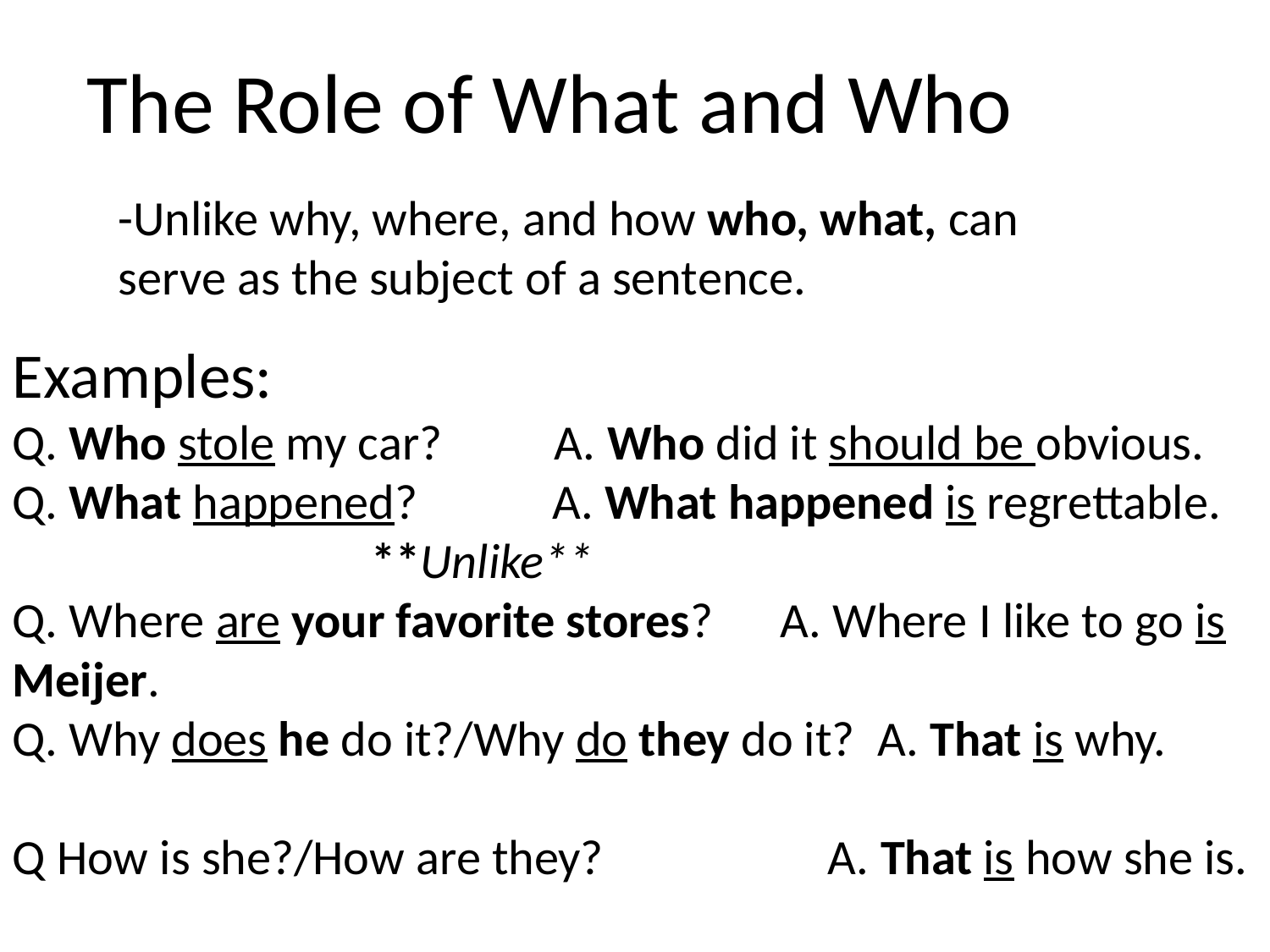

The Role of What and Who
-Unlike why, where, and how who, what, can serve as the subject of a sentence.
Examples:
Q. Who stole my car?          A. Who did it should be obvious.
Q. What happened?            A. What happened is regrettable.
                                **Unlike**
Q. Where are your favorite stores?      A. Where I like to go is Meijer.
Q. Why does he do it?/Why do they do it?  A. That is why.
Q How is she?/How are they?                    A. That is how she is.